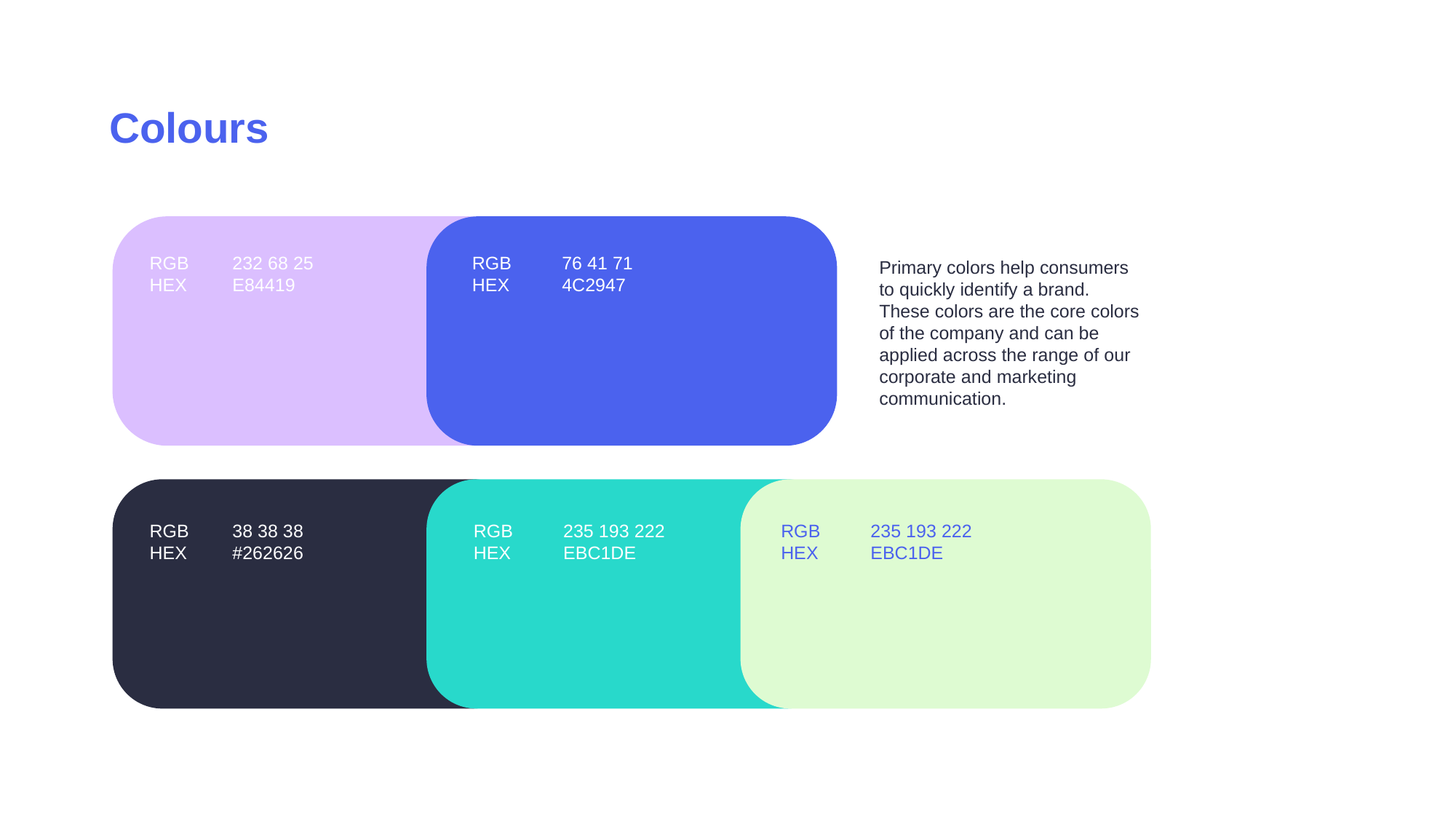

Colours

RGB
HEX
232 68 25
E84419
RGB
HEX
76 41 71
4C2947
Primary colors help consumers to quickly identify a brand. These colors are the core colors of the company and can be applied across the range of our corporate and marketing communication.

RGB
HEX
38 38 38
#262626
RGB
HEX
235 193 222
EBC1DE
RGB
HEX
235 193 222
EBC1DE